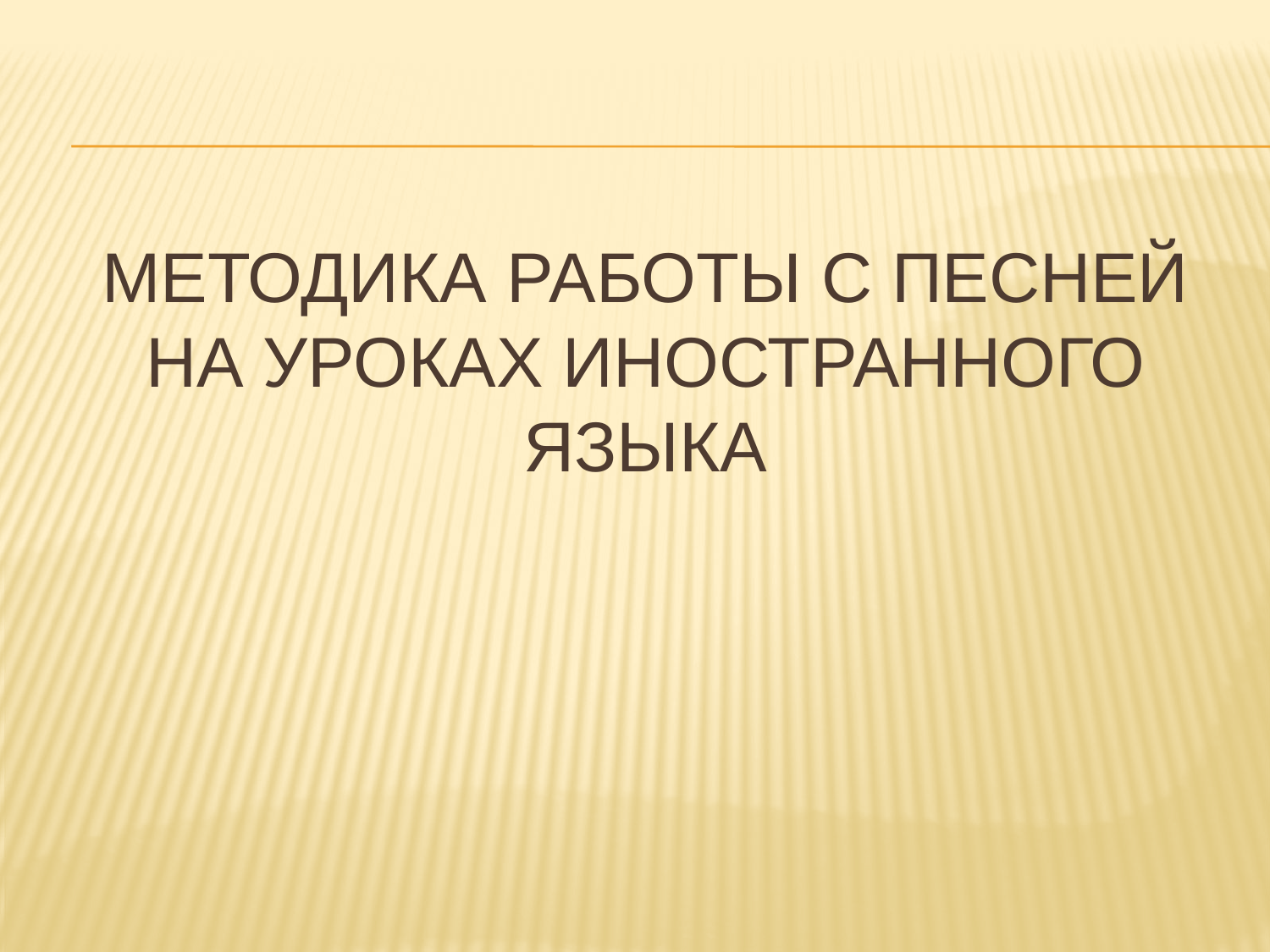

# МЕТОДИКА РАБОТЫ С ПЕСНЕЙ НА УРОКАХ ИНОСТРАННОГО ЯЗЫКА